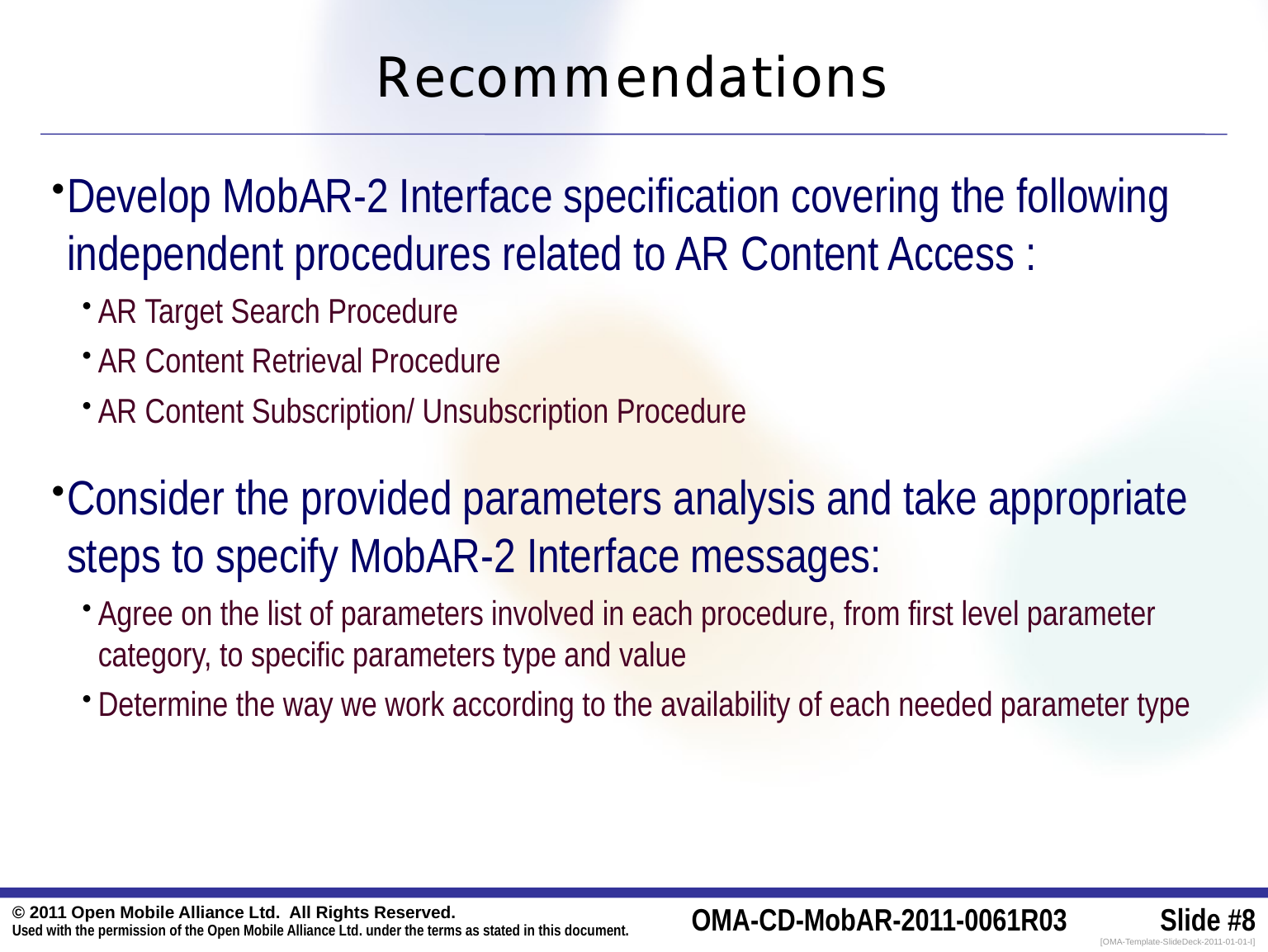

# Recommendations
Develop MobAR-2 Interface specification covering the following independent procedures related to AR Content Access :
AR Target Search Procedure
AR Content Retrieval Procedure
AR Content Subscription/ Unsubscription Procedure

Consider the provided parameters analysis and take appropriate steps to specify MobAR-2 Interface messages:
Agree on the list of parameters involved in each procedure, from first level parameter category, to specific parameters type and value
Determine the way we work according to the availability of each needed parameter type